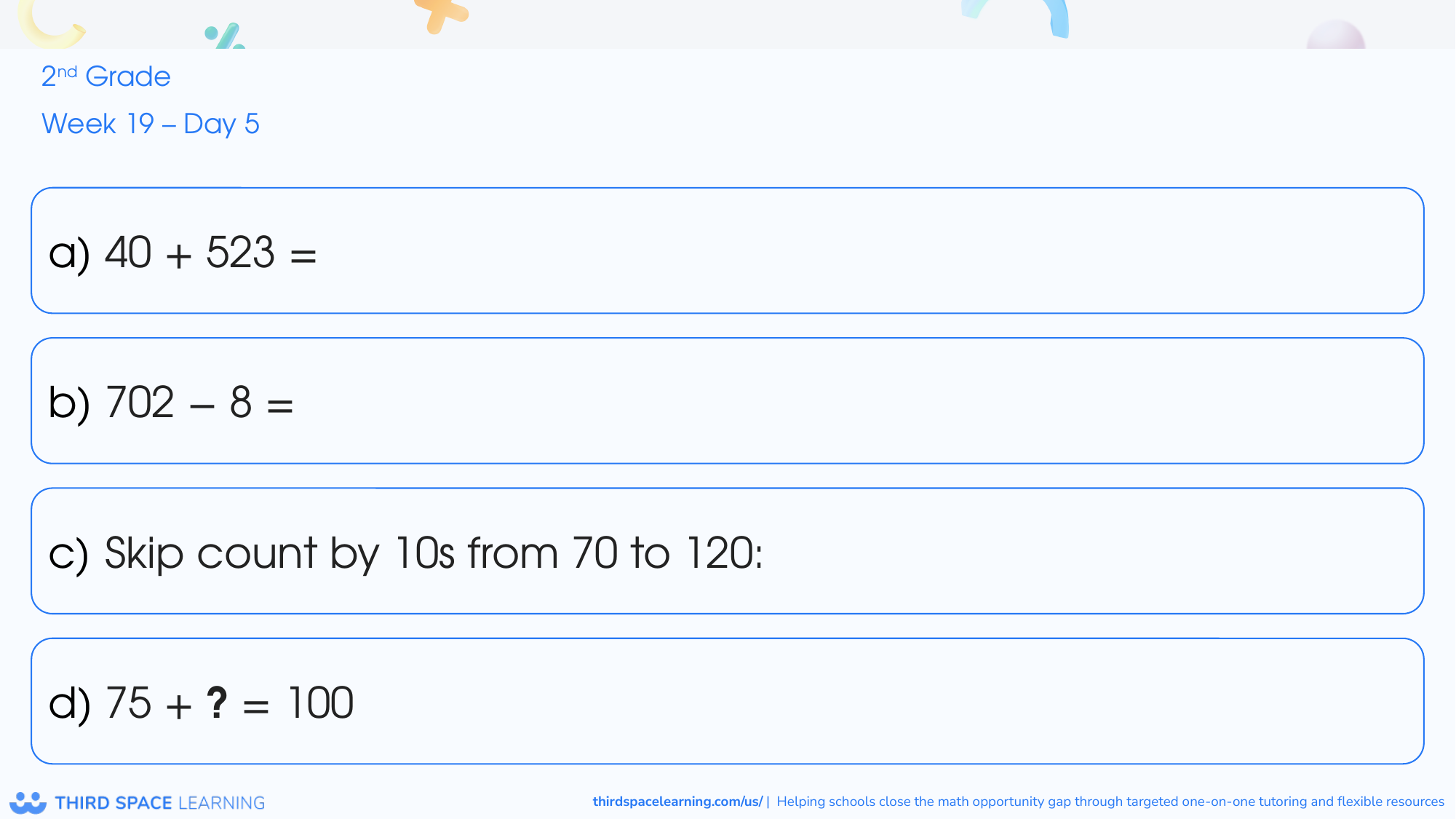

2nd Grade
Week 19 – Day 5
40 + 523 =
702 − 8 =
Skip count by 10s from 70 to 120:
75 + ? = 100